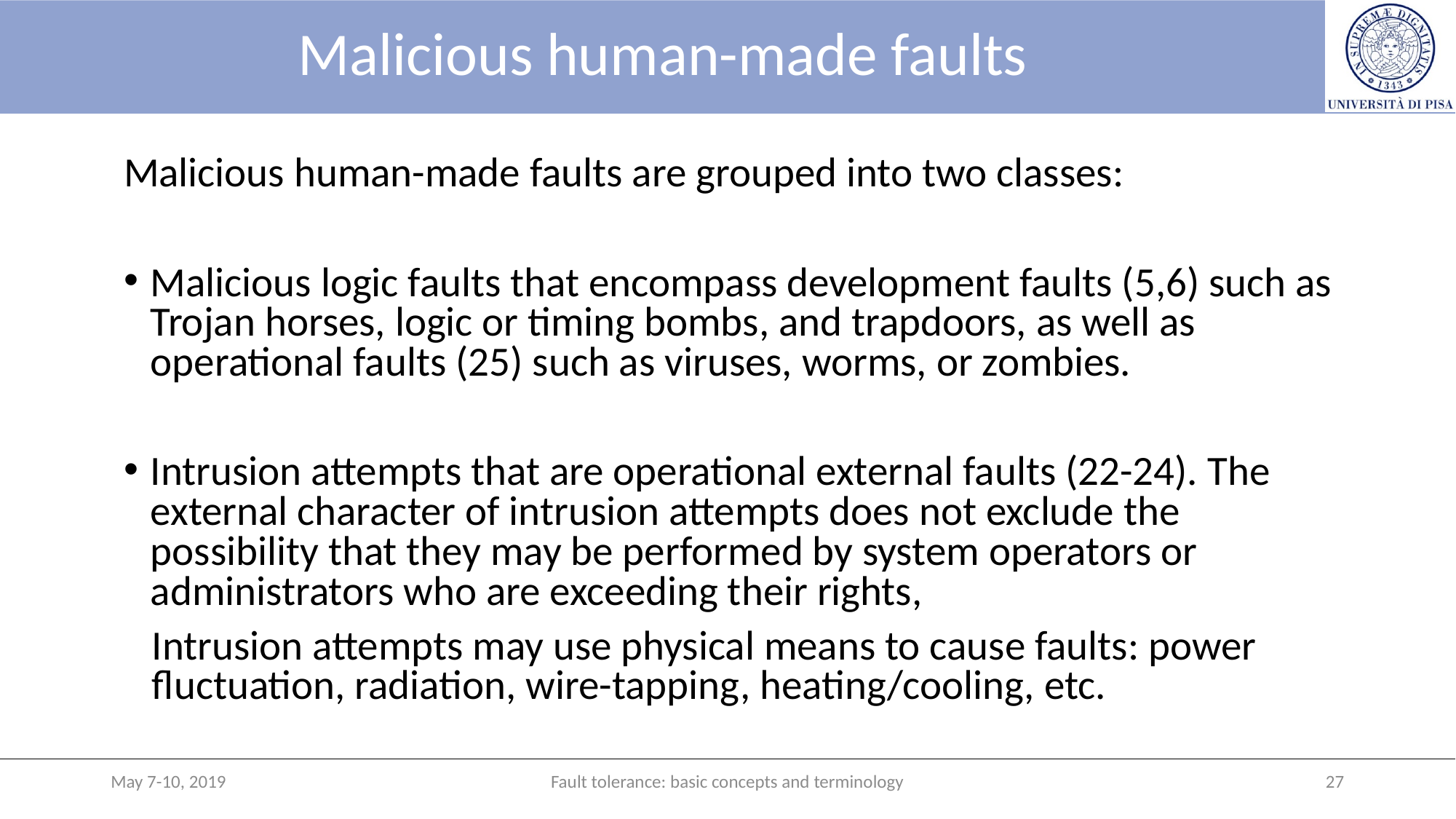

# Malicious human-made faults
Malicious human-made faults are grouped into two classes:

Malicious logic faults that encompass development faults (5,6) such as Trojan horses, logic or timing bombs, and trapdoors, as well as operational faults (25) such as viruses, worms, or zombies.

Intrusion attempts that are operational external faults (22-24). The external character of intrusion attempts does not exclude the possibility that they may be performed by system operators or administrators who are exceeding their rights,
   Intrusion attempts may use physical means to cause faults: power
   fluctuation, radiation, wire-tapping, heating/cooling, etc.

May 7-10, 2019
Fault tolerance: basic concepts and terminology
27